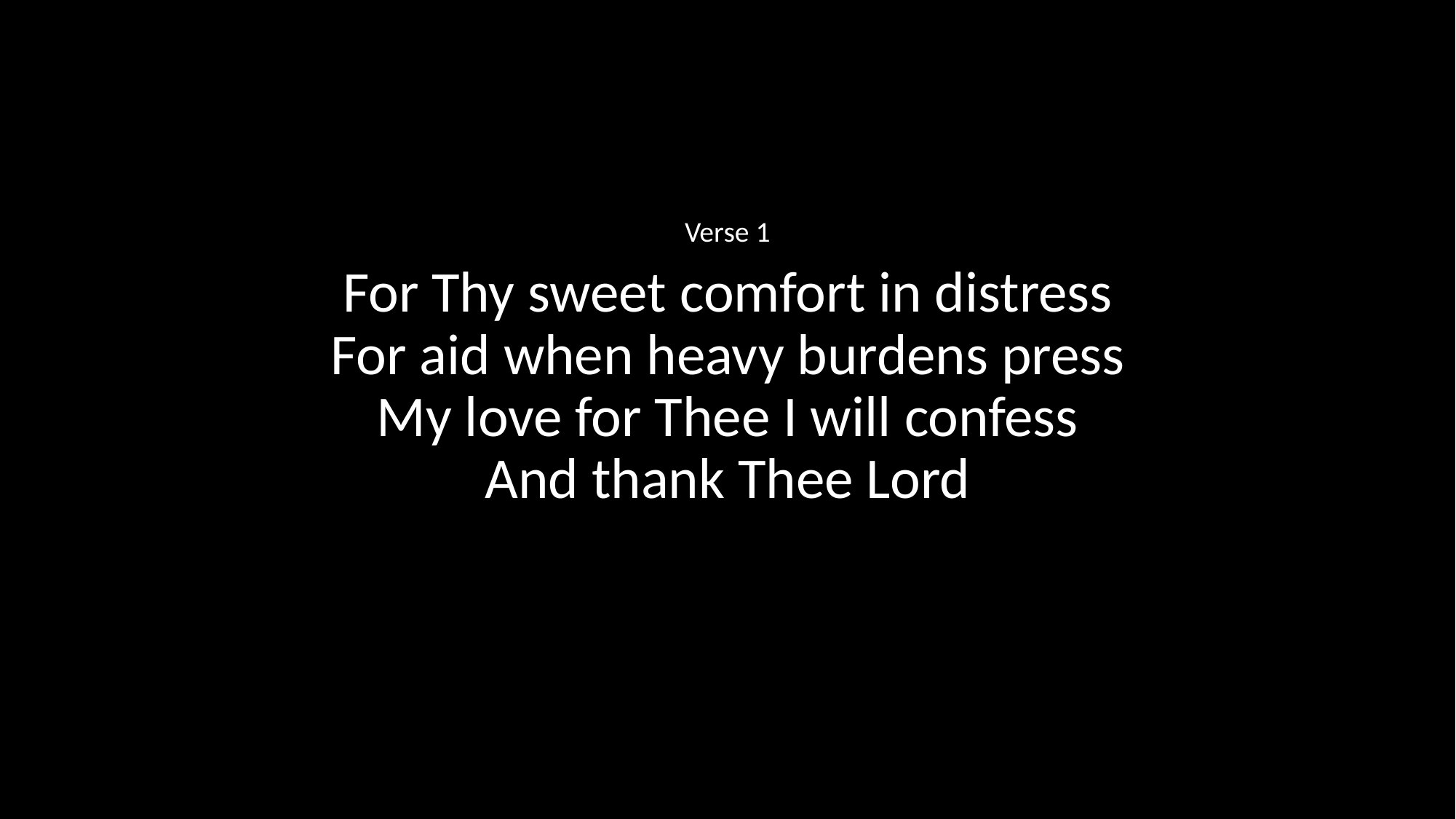

Verse 1
For Thy sweet comfort in distress
For aid when heavy burdens press
My love for Thee I will confess
And thank Thee Lord